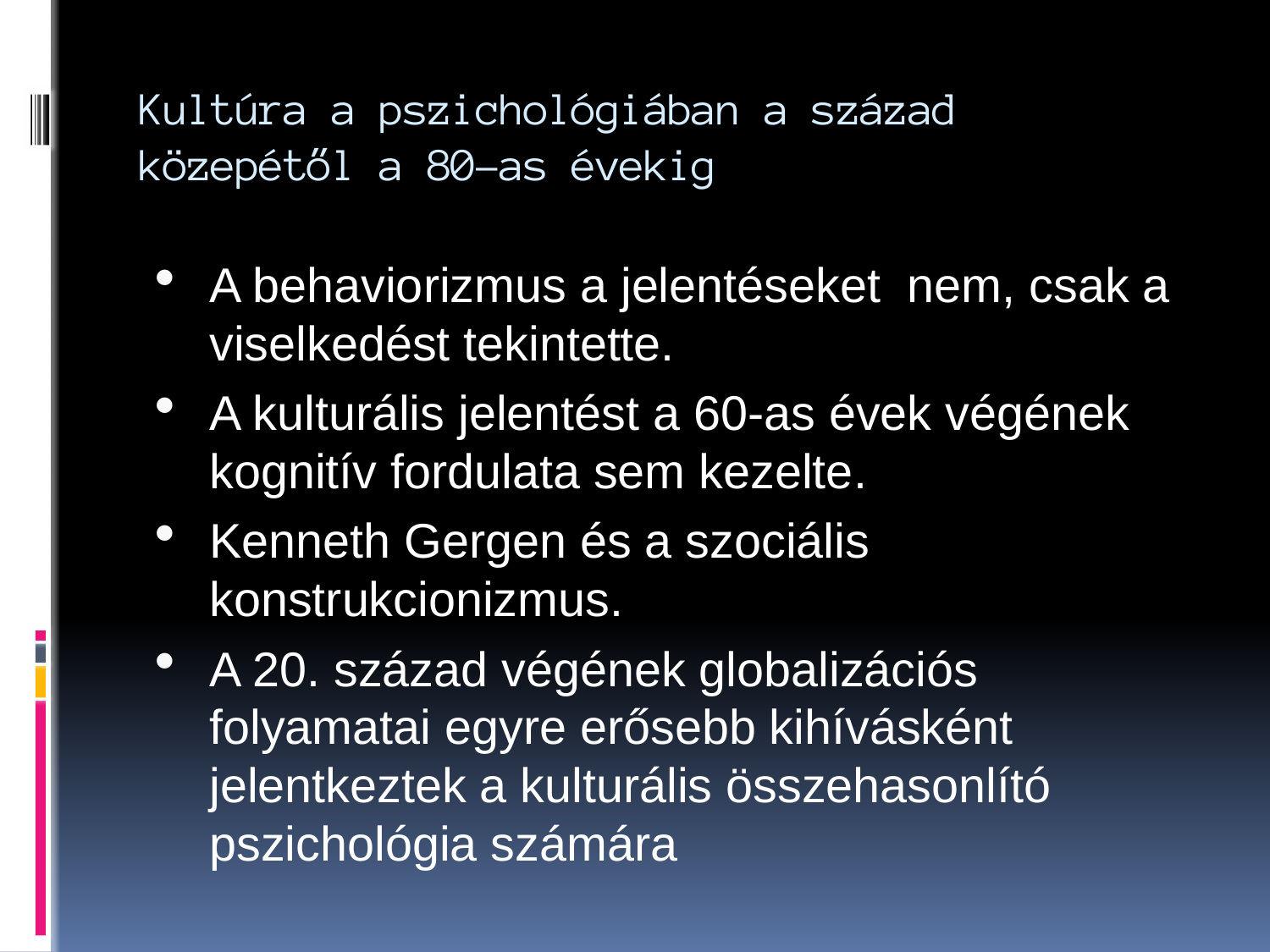

# Kultúra a pszichológiában a század közepétől a 80-as évekig
A behaviorizmus a jelentéseket  nem, csak a viselkedést tekintette.
A kulturális jelentést a 60-as évek végének kognitív fordulata sem kezelte.
Kenneth Gergen és a szociális konstrukcionizmus.
A 20. század végének globalizációs folyamatai egyre erősebb kihívásként jelentkeztek a kulturális összehasonlító pszichológia számára